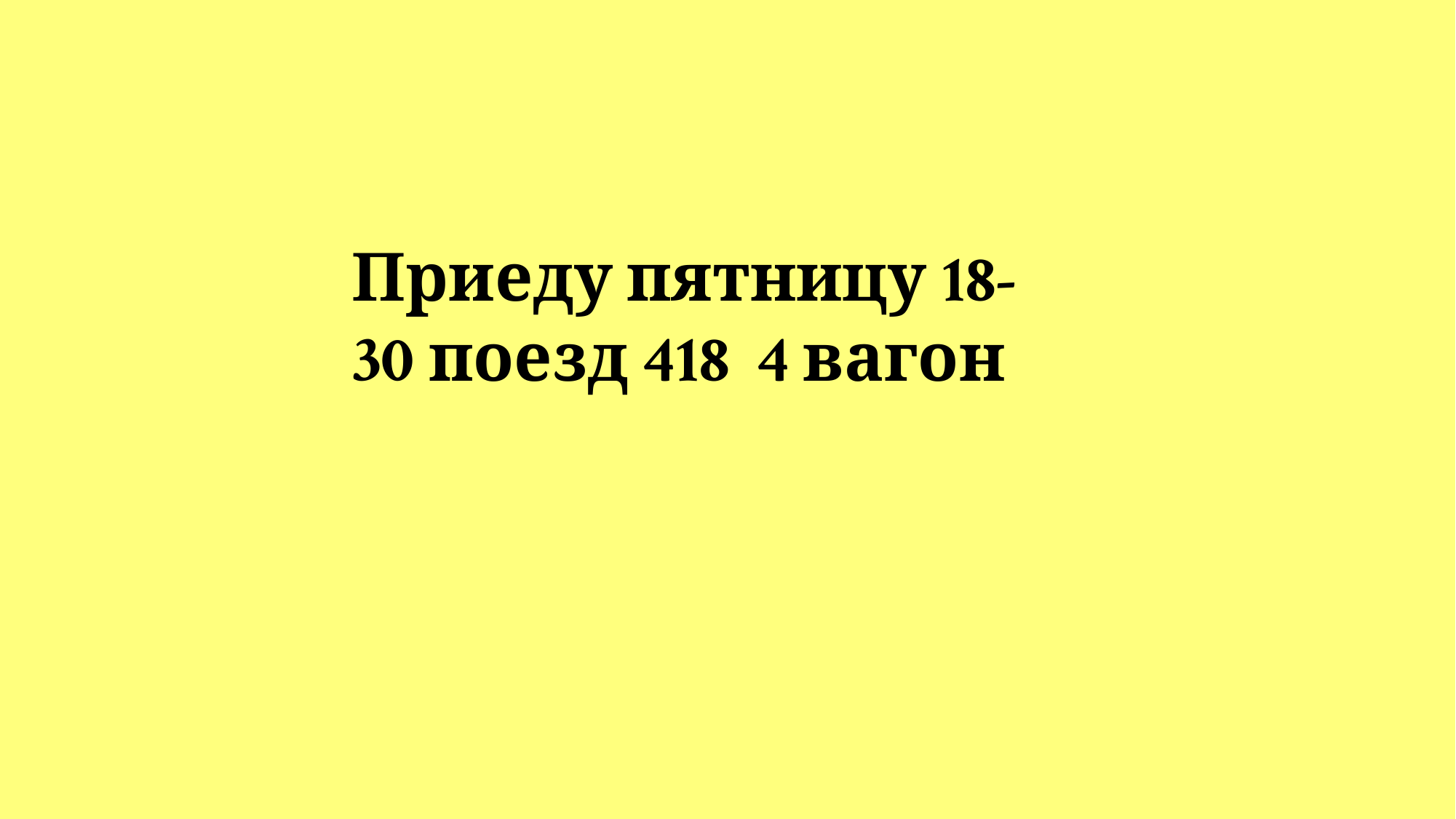

Приеду пятницу 18-30 поезд 418  4 вагон